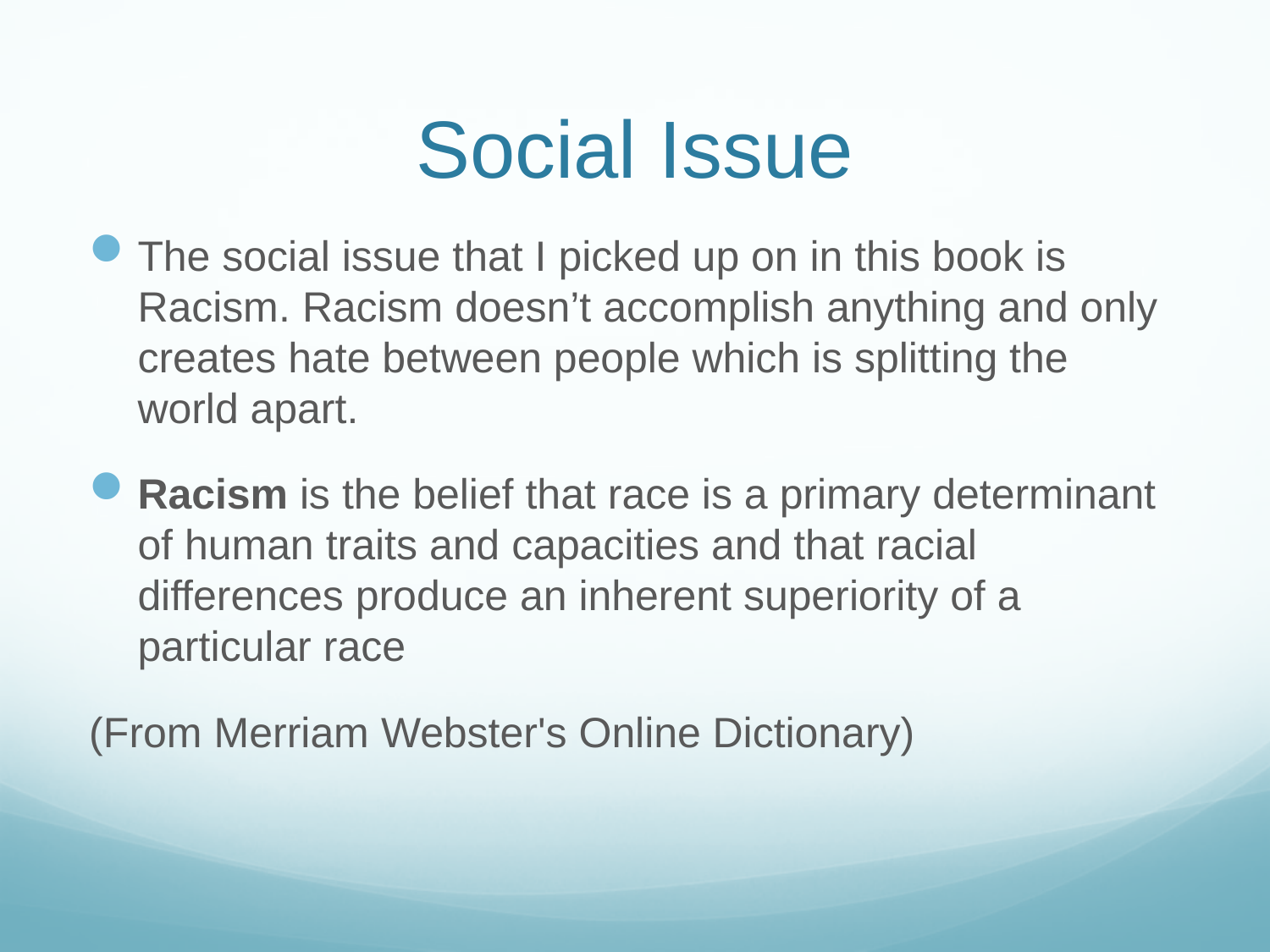

# Social Issue
The social issue that I picked up on in this book is Racism. Racism doesn’t accomplish anything and only creates hate between people which is splitting the world apart.
Racism is the belief that race is a primary determinant of human traits and capacities and that racial differences produce an inherent superiority of a particular race
(From Merriam Webster's Online Dictionary)